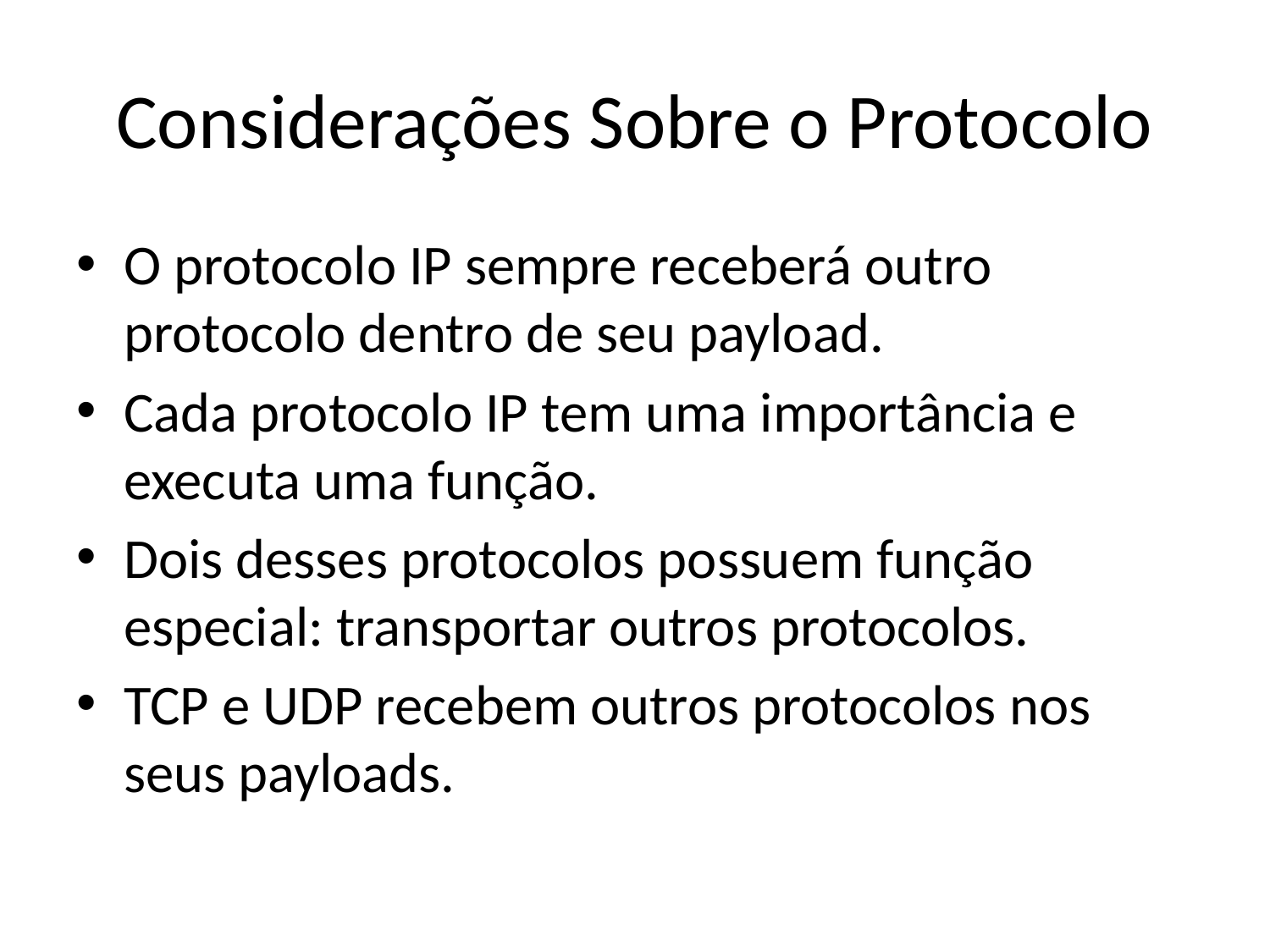

# Considerações Sobre o Protocolo
O protocolo IP sempre receberá outro protocolo dentro de seu payload.
Cada protocolo IP tem uma importância e executa uma função.
Dois desses protocolos possuem função especial: transportar outros protocolos.
TCP e UDP recebem outros protocolos nos seus payloads.